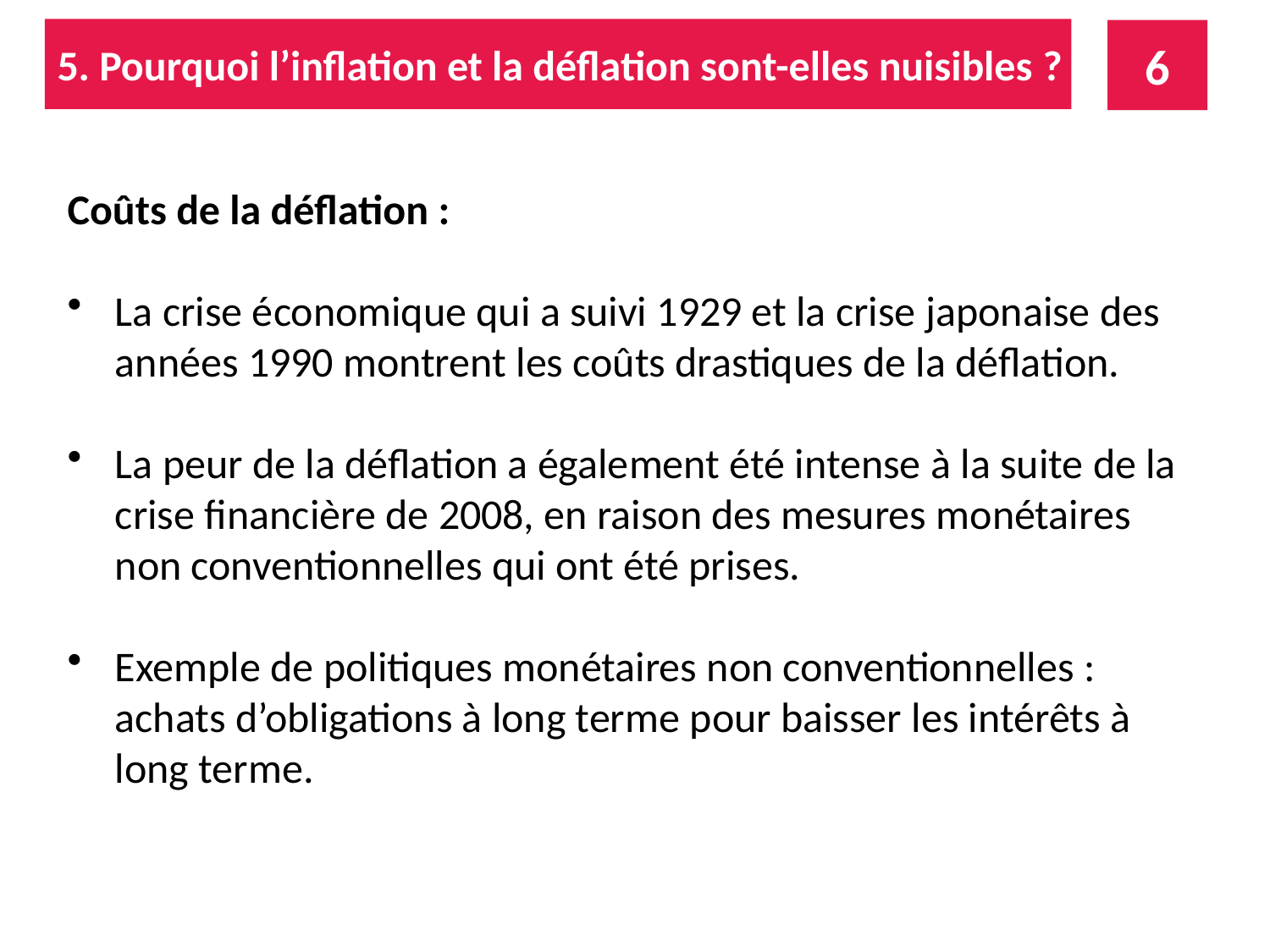

5. Pourquoi l’inflation et la déflation sont-elles nuisibles ?
6

Coûts de la déflation :

La crise économique qui a suivi 1929 et la crise japonaise des années 1990 montrent les coûts drastiques de la déflation.

La peur de la déflation a également été intense à la suite de la crise financière de 2008, en raison des mesures monétaires non conventionnelles qui ont été prises.

Exemple de politiques monétaires non conventionnelles : achats d’obligations à long terme pour baisser les intérêts à long terme.